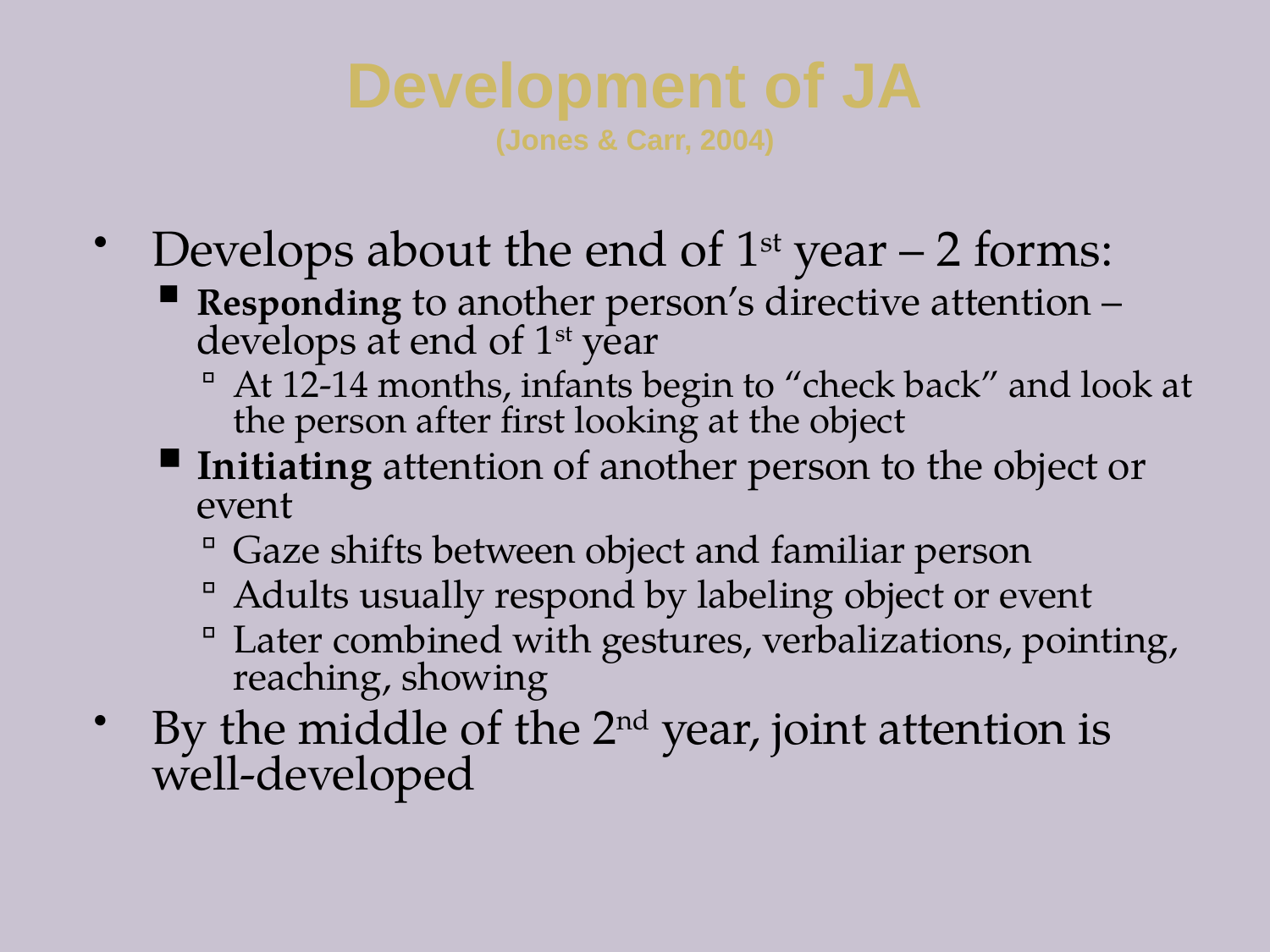

# Development of JA (Jones & Carr, 2004)
Develops about the end of 1st year – 2 forms:
Responding to another person’s directive attention – develops at end of 1st year
At 12-14 months, infants begin to “check back” and look at the person after first looking at the object
Initiating attention of another person to the object or event
Gaze shifts between object and familiar person
Adults usually respond by labeling object or event
Later combined with gestures, verbalizations, pointing, reaching, showing
By the middle of the 2nd year, joint attention is well-developed